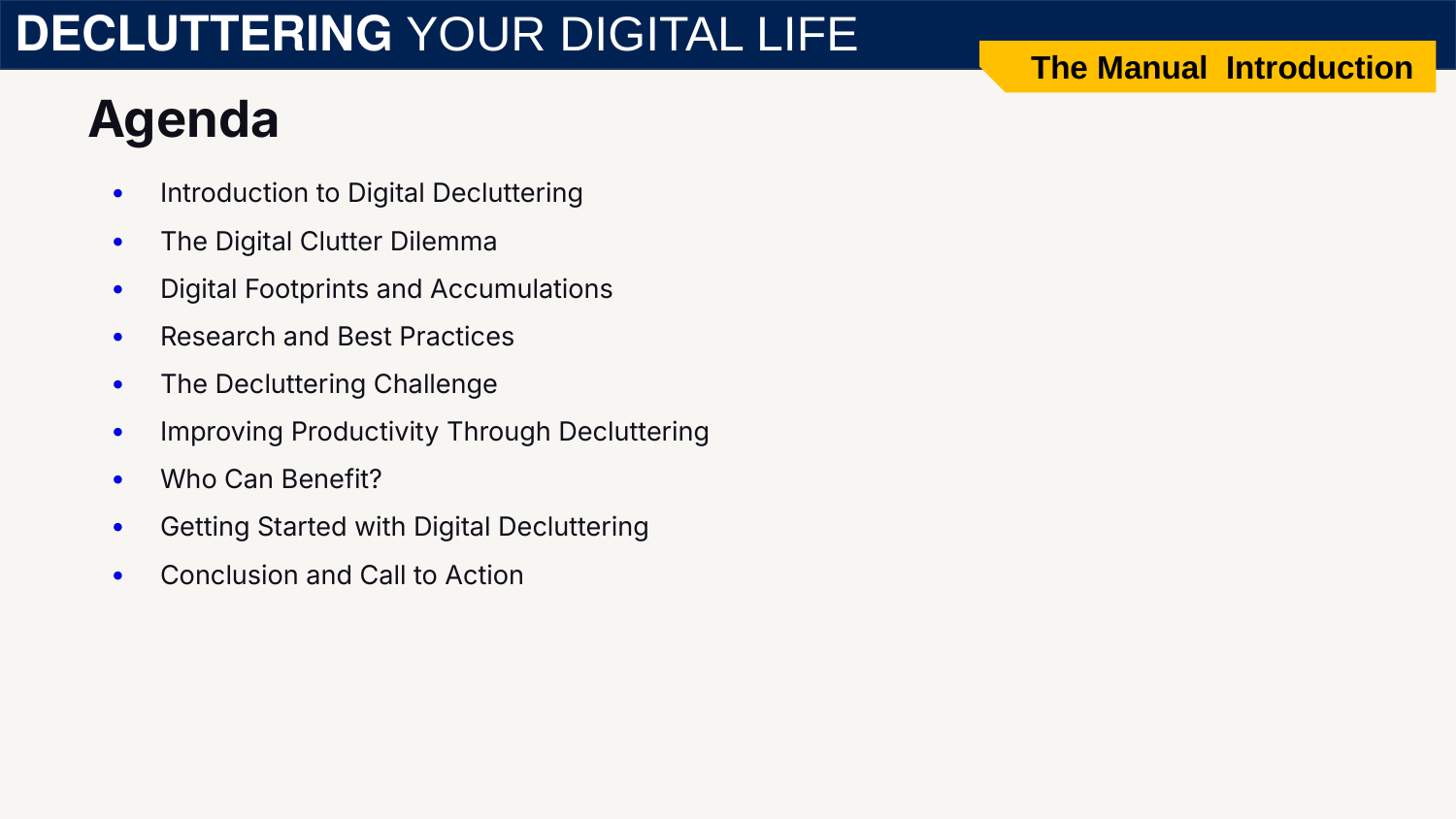

DECLUTTERING YOUR DIGITAL LIFE
The Manual  Introduction

# Agenda
Introduction to Digital Decluttering
The Digital Clutter Dilemma
Digital Footprints and Accumulations
Research and Best Practices
The Decluttering Challenge
Improving Productivity Through Decluttering
Who Can Benefit?
Getting Started with Digital Decluttering
Conclusion and Call to Action